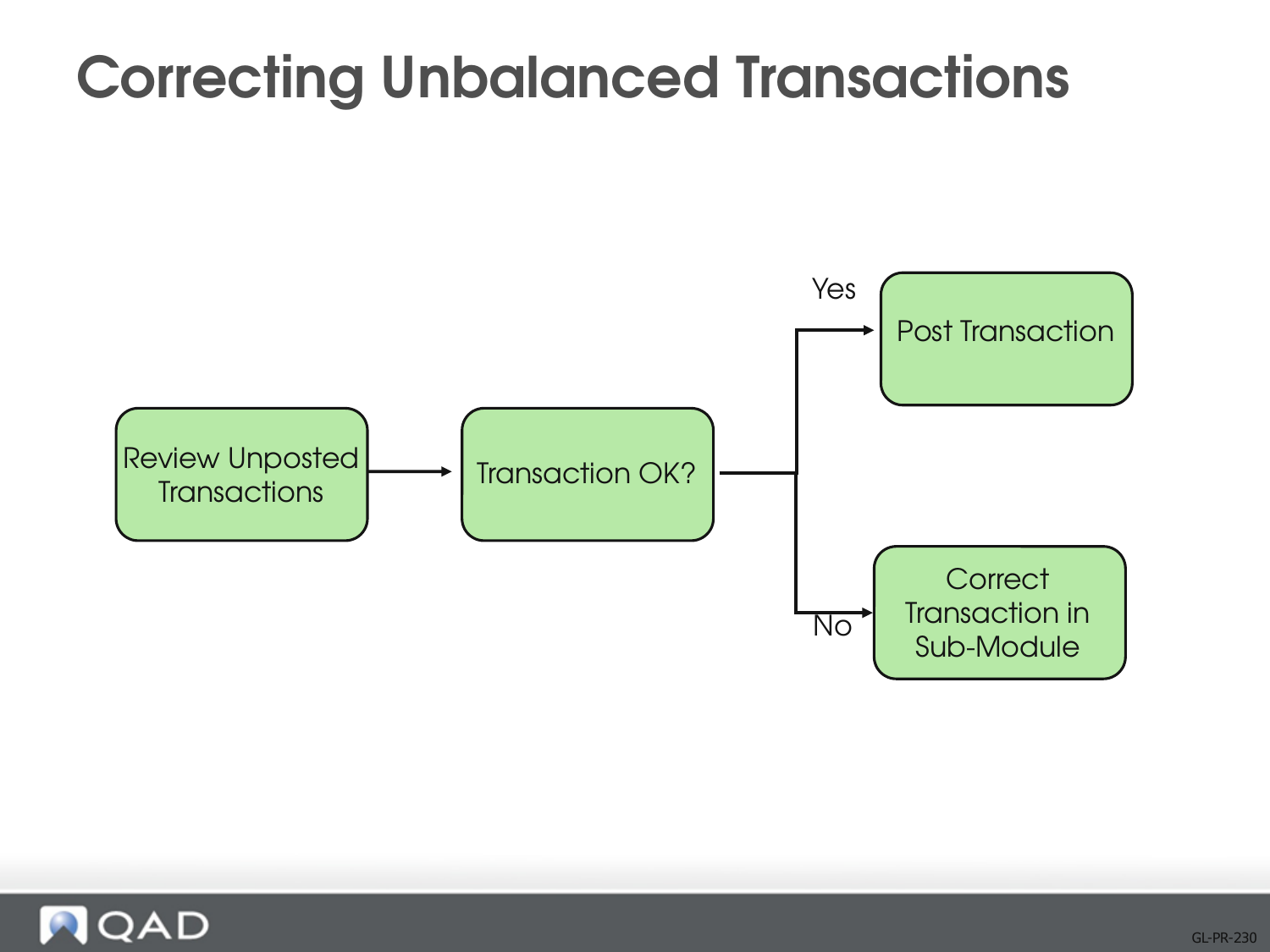

# Correcting Unbalanced Transactions
Yes

Post Transaction

Review Unposted Transactions

Transaction OK?

Correct Transaction in Sub-Module
No
GL-PR-230